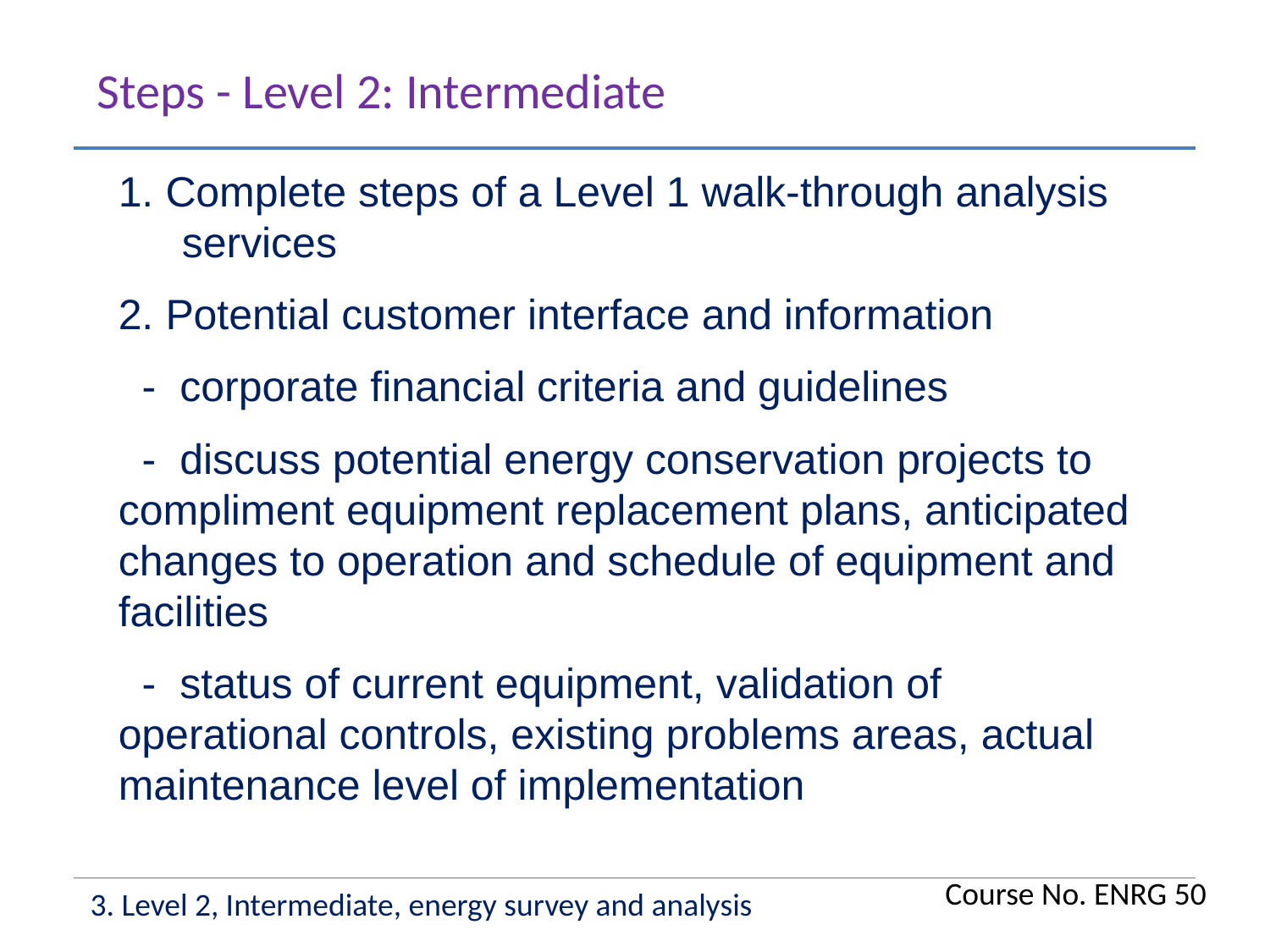

Steps - Level 2: Intermediate
1. Complete steps of a Level 1 walk-through analysis services
2. Potential customer interface and information
  -  corporate financial criteria and guidelines
  -  discuss potential energy conservation projects to compliment equipment replacement plans, anticipated changes to operation and schedule of equipment and facilities
  -  status of current equipment, validation of operational controls, existing problems areas, actual maintenance level of implementation
Course No. ENRG 50
3. Level 2, Intermediate, energy survey and analysis